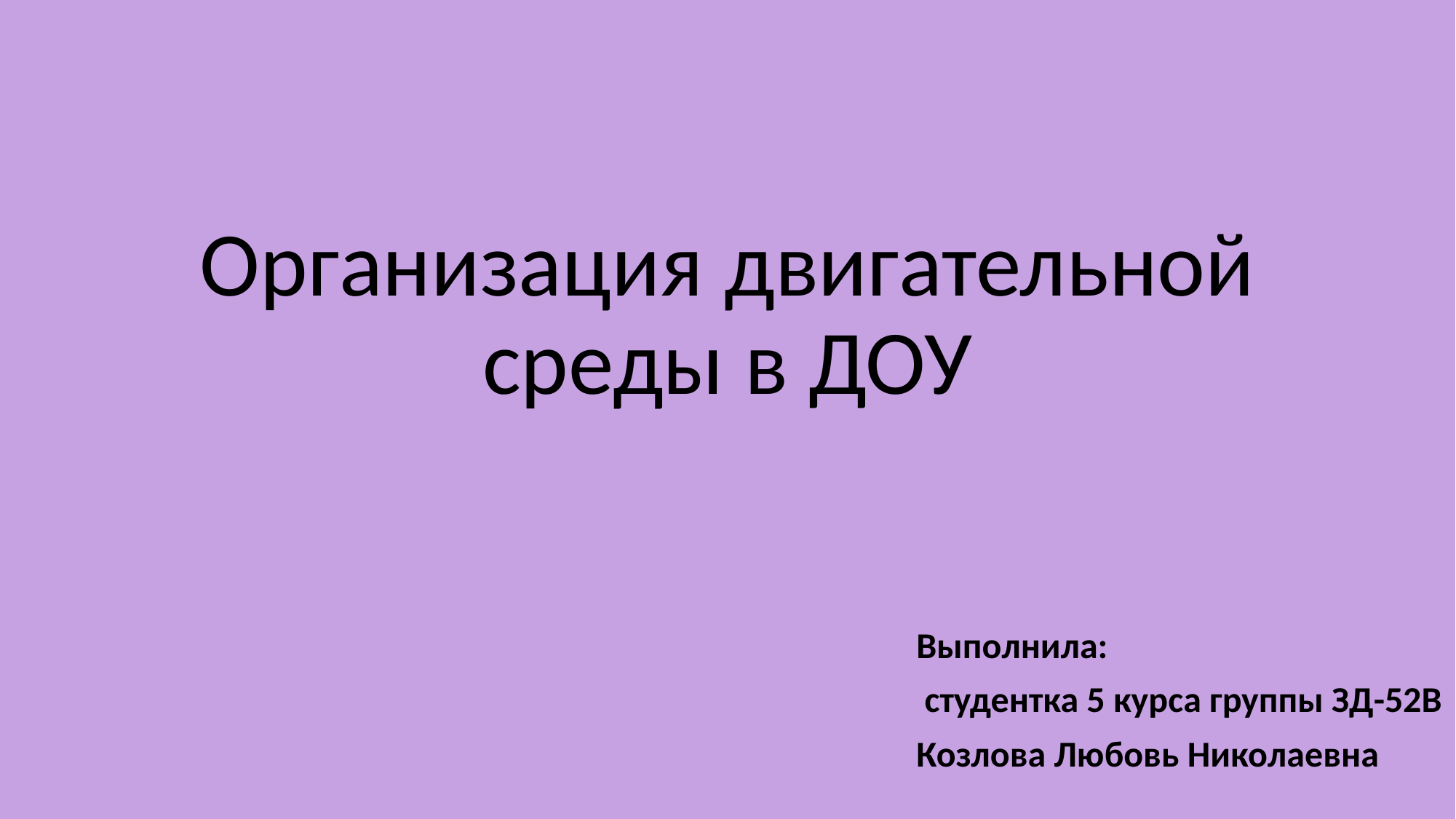

# Организация двигательной среды в ДОУ
Выполнила:
 студентка 5 курса группы ЗД-52В
Козлова Любовь Николаевна